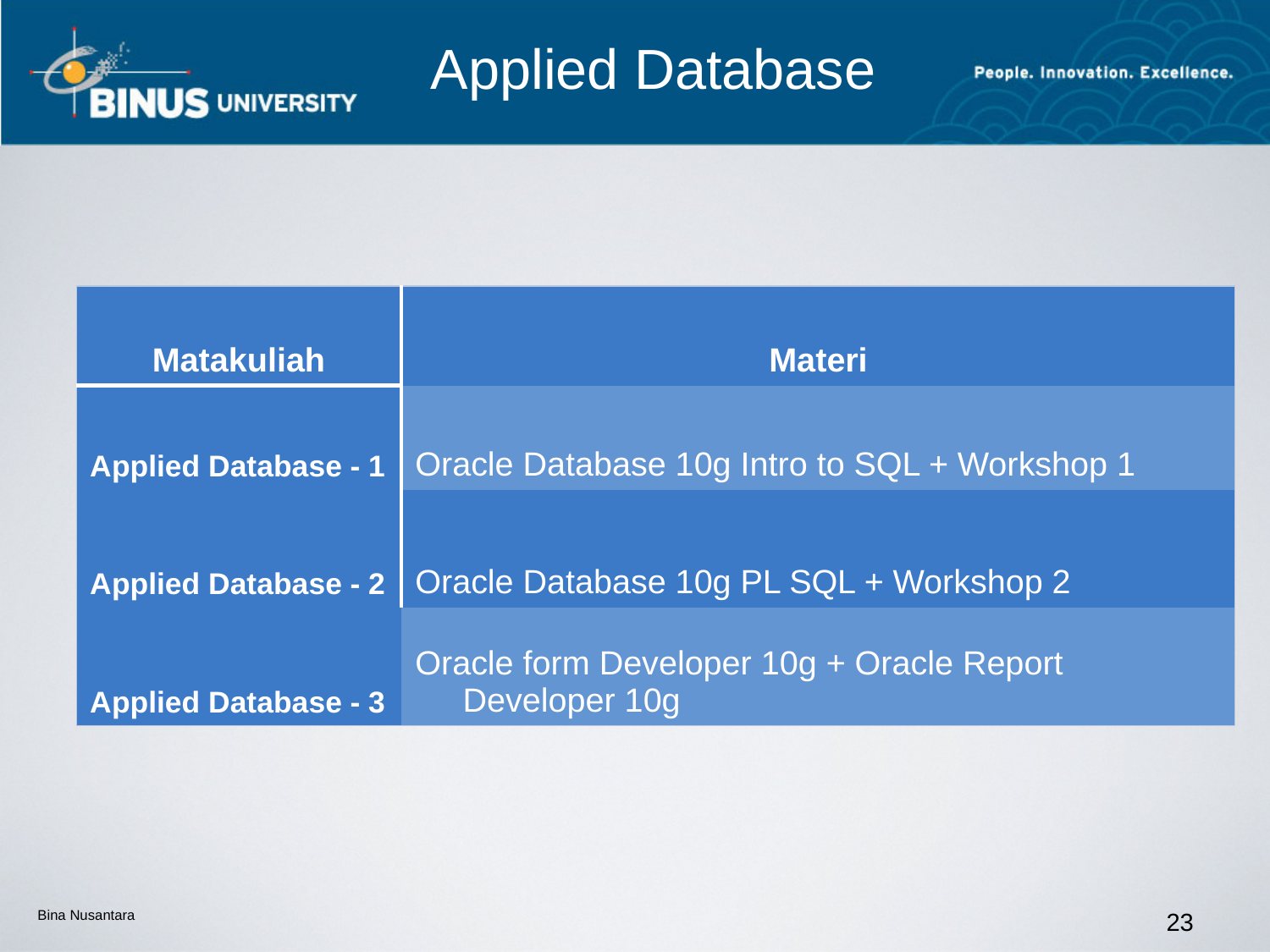

Applied Database
| Matakuliah | Materi |
| --- | --- |
| Applied Database - 1 | Oracle Database 10g Intro to SQL + Workshop 1 |
| Applied Database - 2 | Oracle Database 10g PL SQL + Workshop 2 |
| Applied Database - 3 | Oracle form Developer 10g + Oracle Report Developer 10g |
Bina Nusantara
23